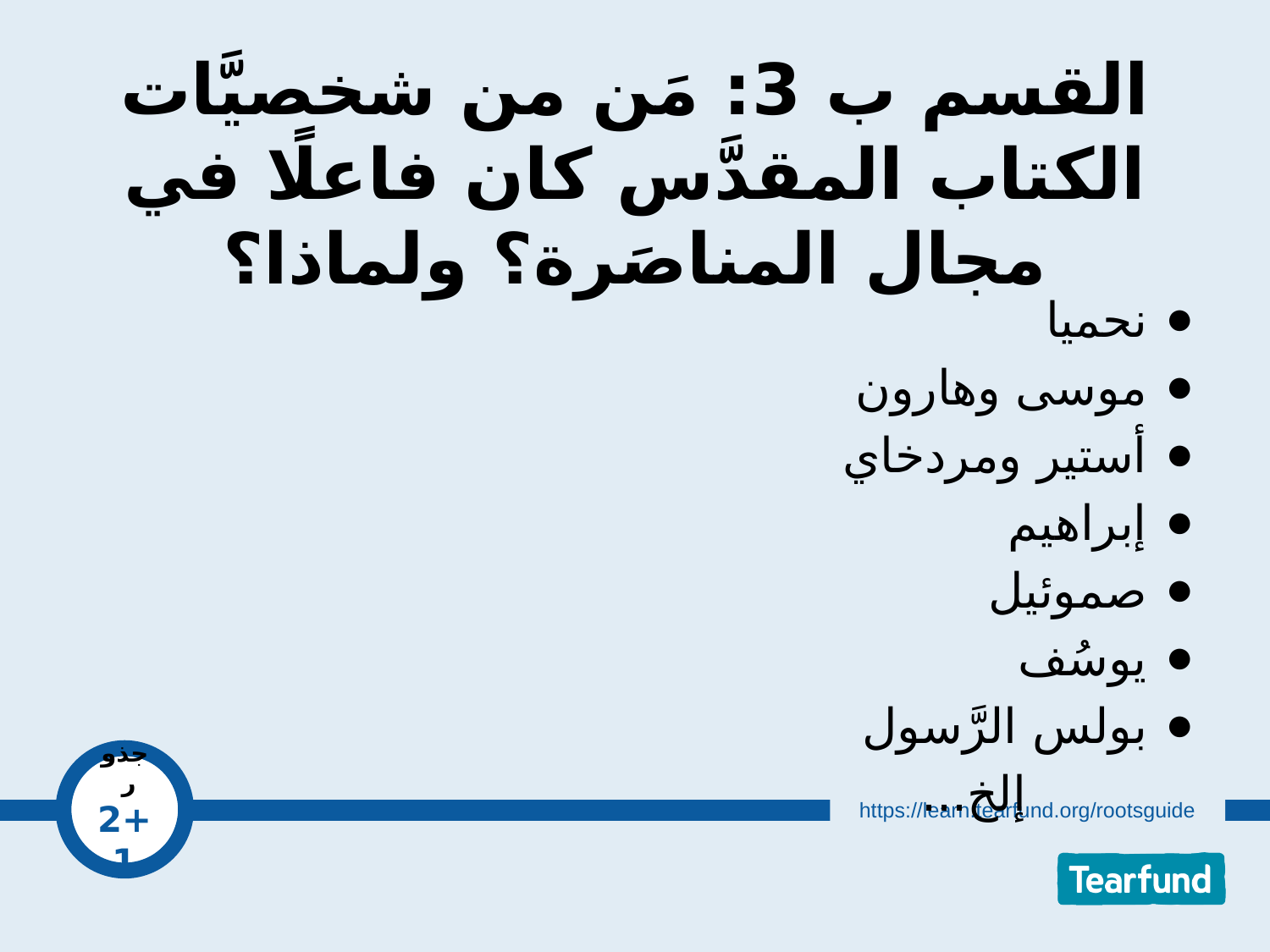

# القسم ب 3: مَن من شخصيَّات الكتاب المقدَّس كان فاعلًا في مجال المناصَرة؟ ولماذا؟
نحميا
موسى وهارون
أستير ومردخاي
إبراهيم
صموئيل
يوسُف
بولس الرَّسول
           إلخ...